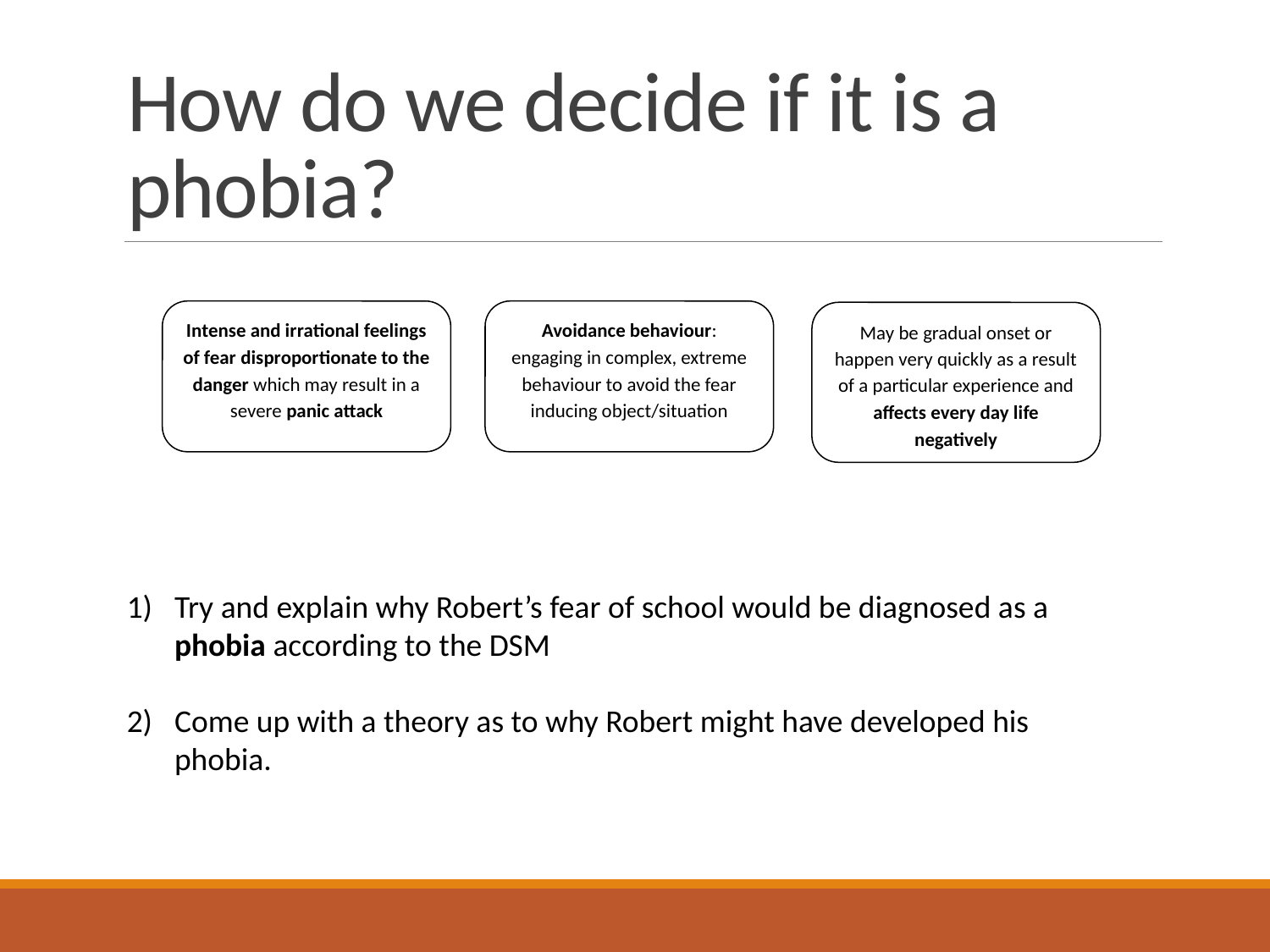

# How do we decide if it is a phobia?
Intense and irrational feelings of fear disproportionate to the danger which may result in a severe panic attack
Avoidance behaviour: engaging in complex, extreme behaviour to avoid the fear inducing object/situation
May be gradual onset or happen very quickly as a result of a particular experience and affects every day life negatively
Try and explain why Robert’s fear of school would be diagnosed as a phobia according to the DSM

Come up with a theory as to why Robert might have developed his phobia.